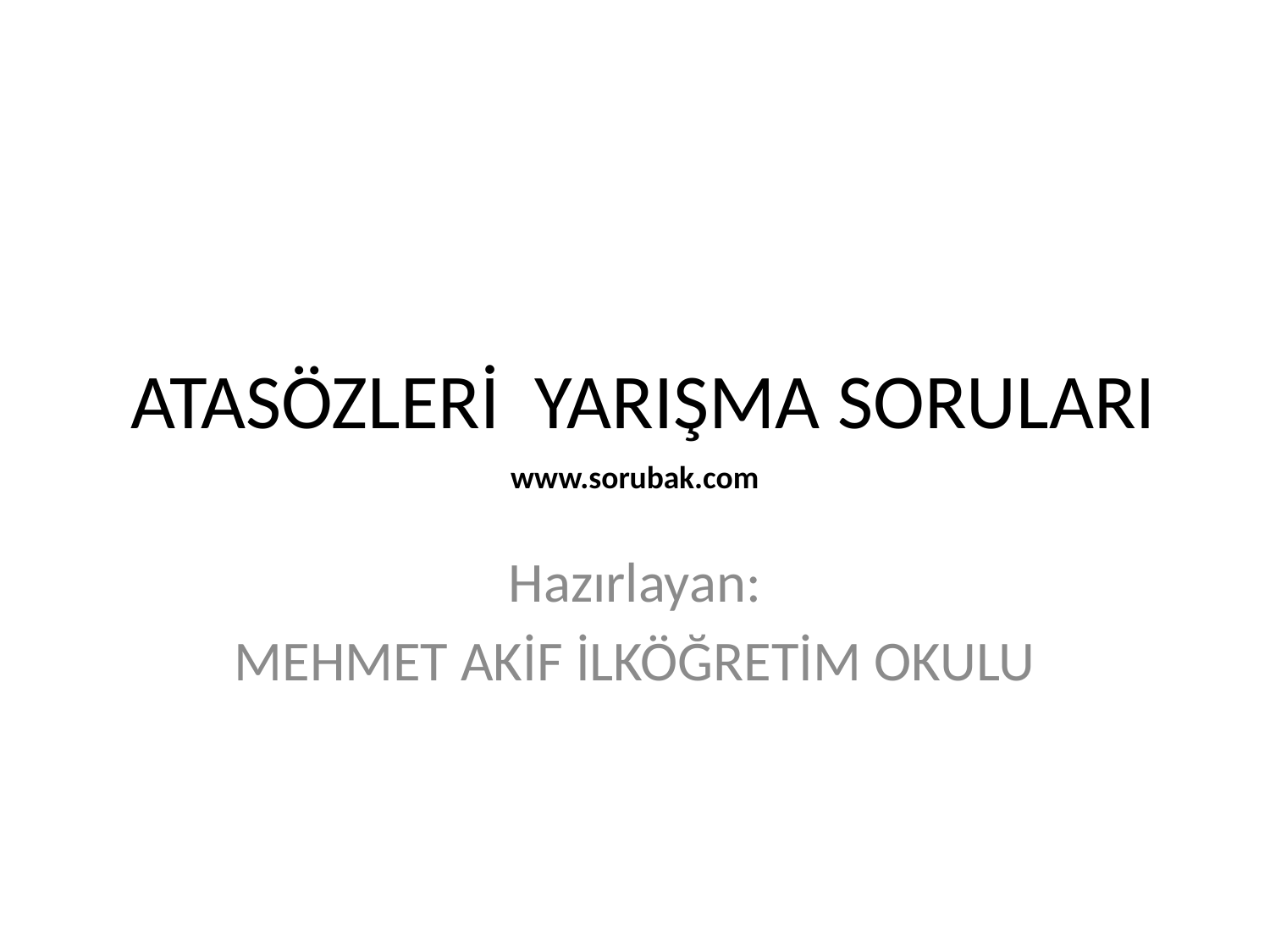

# ATASÖZLERİ  YARIŞMA SORULARI
www.sorubak.com
Hazırlayan:
MEHMET AKİF İLKÖĞRETİM OKULU